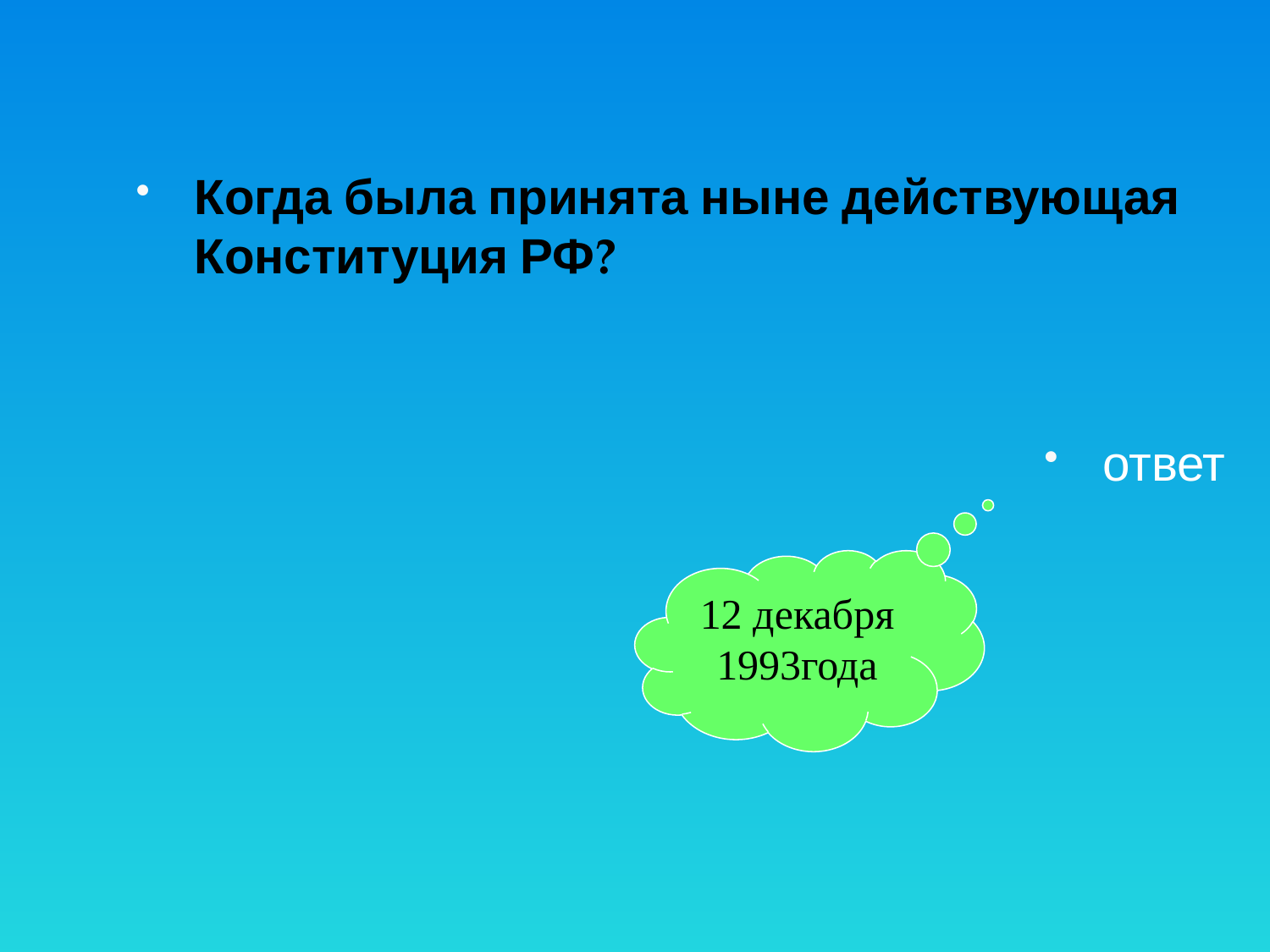

Когда была принята ныне действующая Конституция РФ?

ответ
12 декабря 1993года